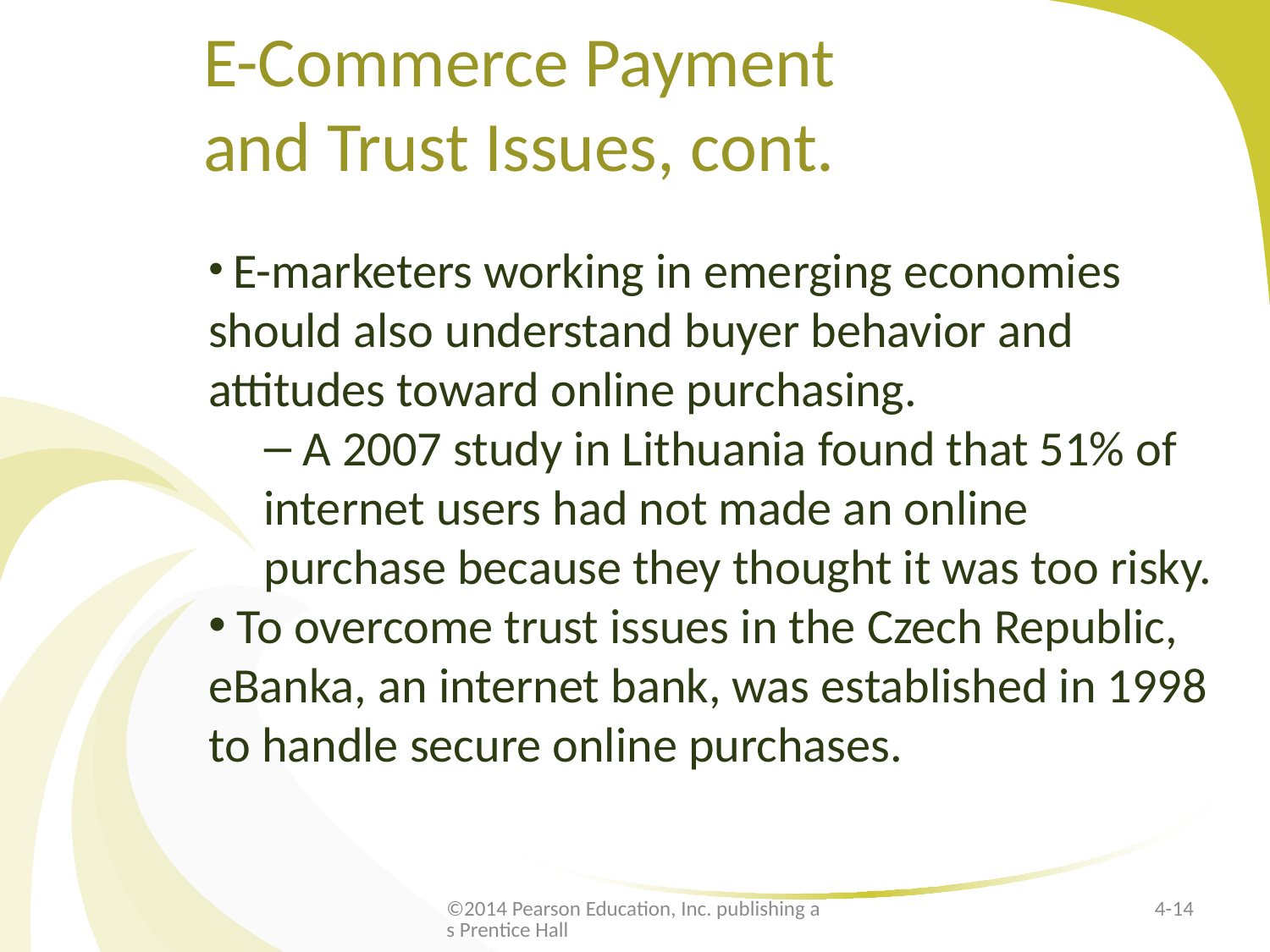

# E-Commerce Payment and Trust Issues, cont.
 E-marketers working in emerging economies should also understand buyer behavior and attitudes toward online purchasing.
 A 2007 study in Lithuania found that 51% of internet users had not made an online purchase because they thought it was too risky.
 To overcome trust issues in the Czech Republic, eBanka, an internet bank, was established in 1998 to handle secure online purchases.
©2014 Pearson Education, Inc. publishing as Prentice Hall
4-14